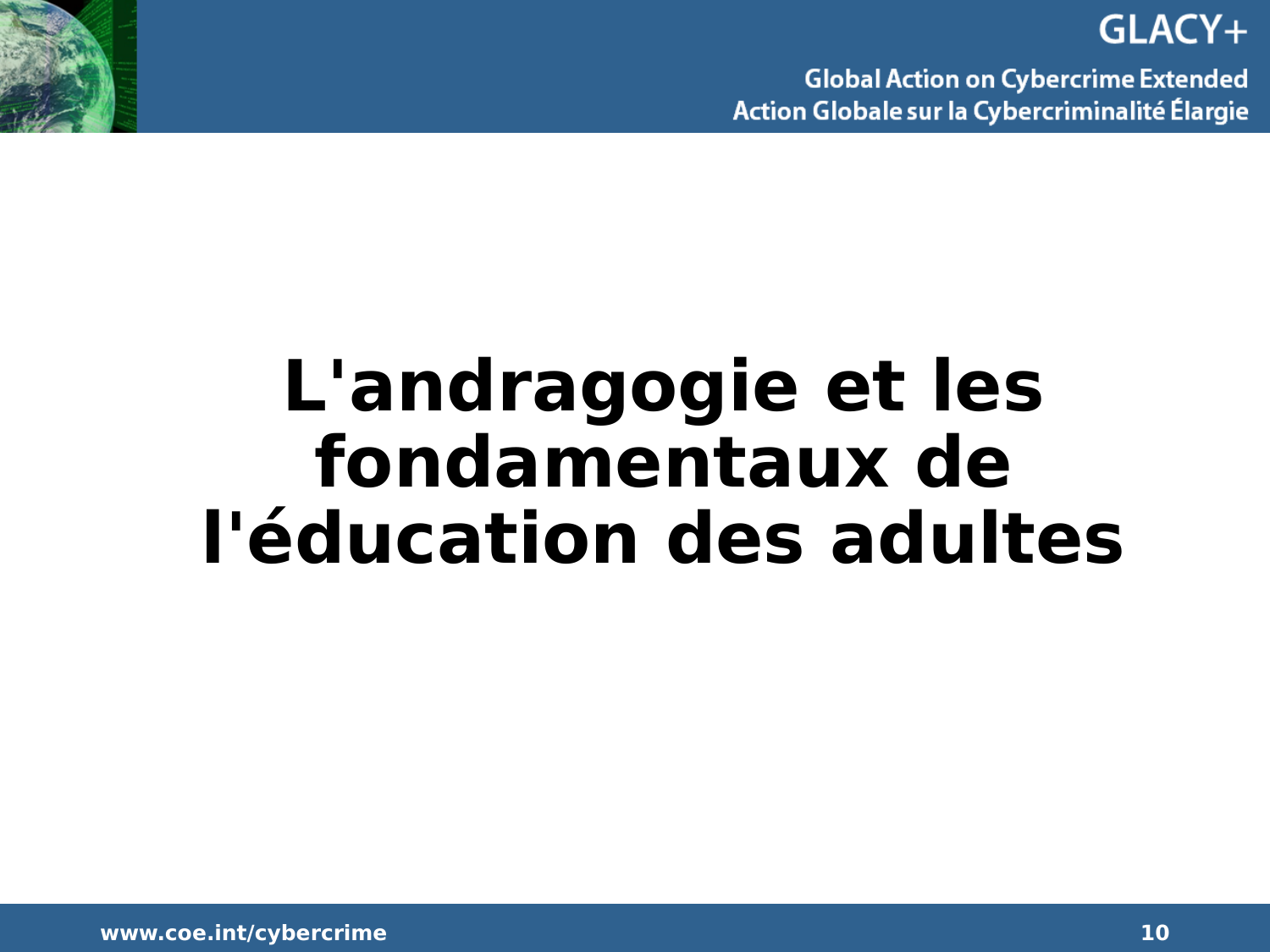

# L'andragogie et les fondamentaux de l'éducation des adultes
www.coe.int/cybercrime
10